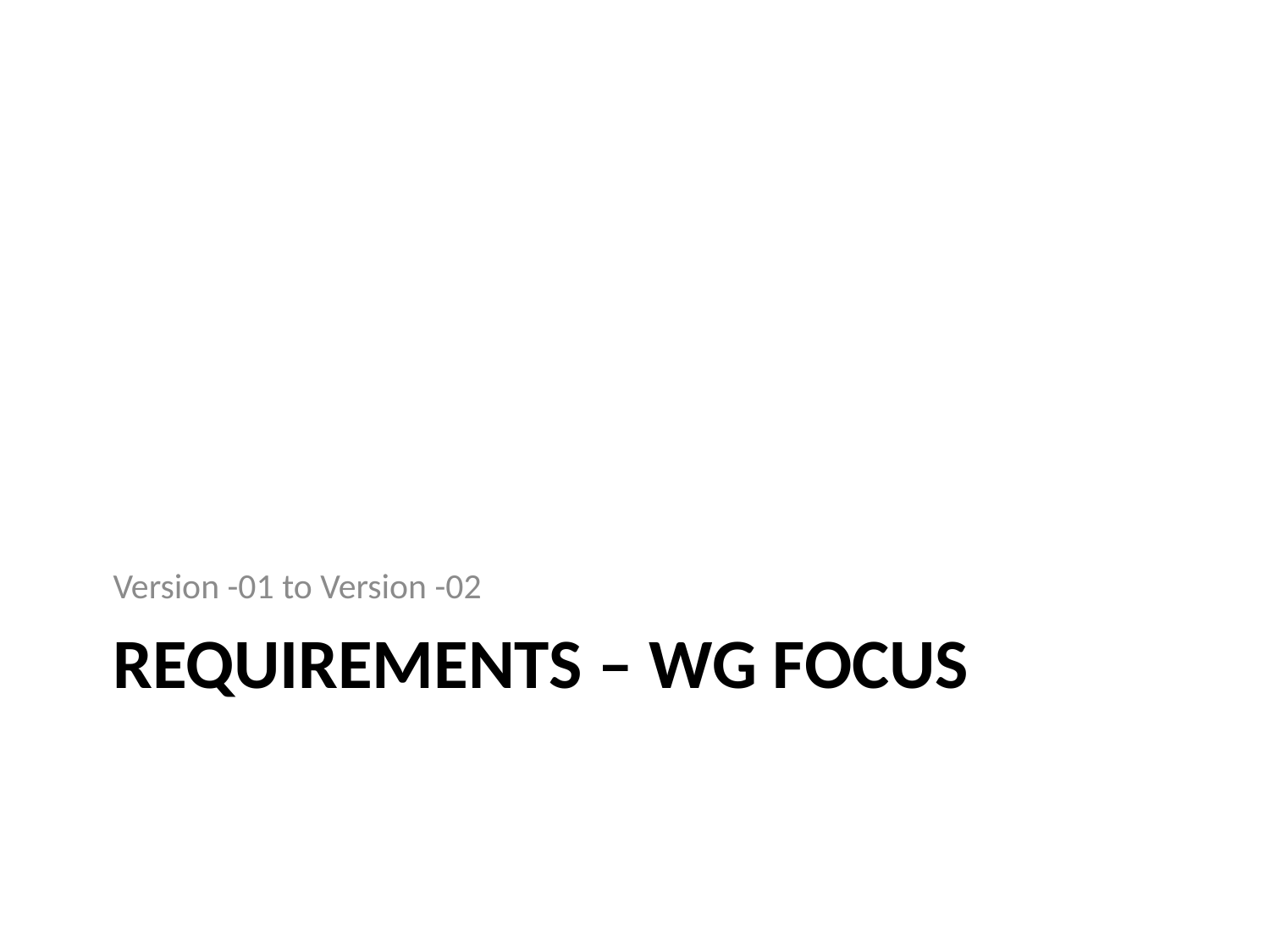

Version -01 to Version -02
# Requirements – WG focus